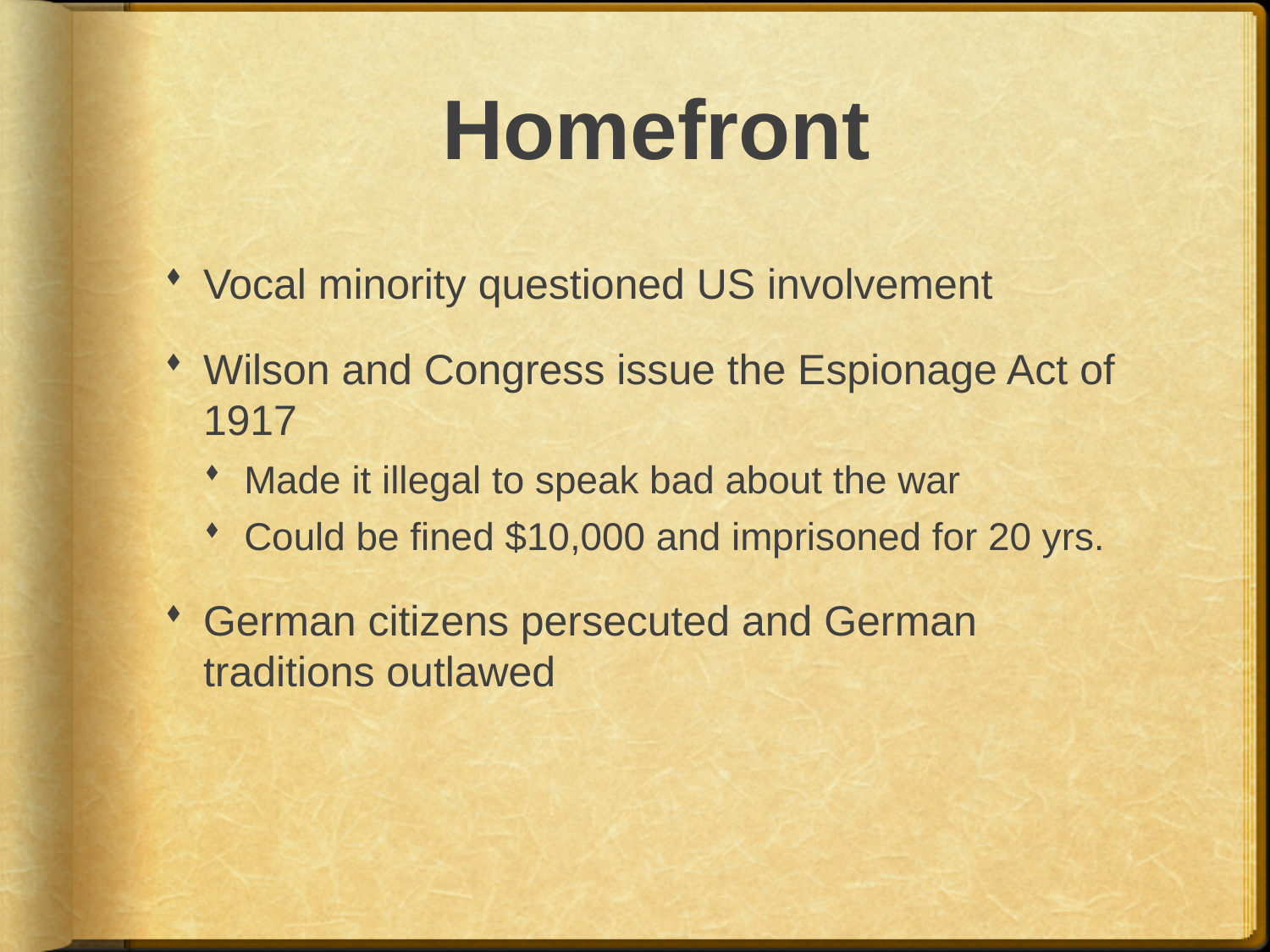

# Homefront
Vocal minority questioned US involvement
Wilson and Congress issue the Espionage Act of 1917
Made it illegal to speak bad about the war
Could be fined $10,000 and imprisoned for 20 yrs.
German citizens persecuted and German traditions outlawed